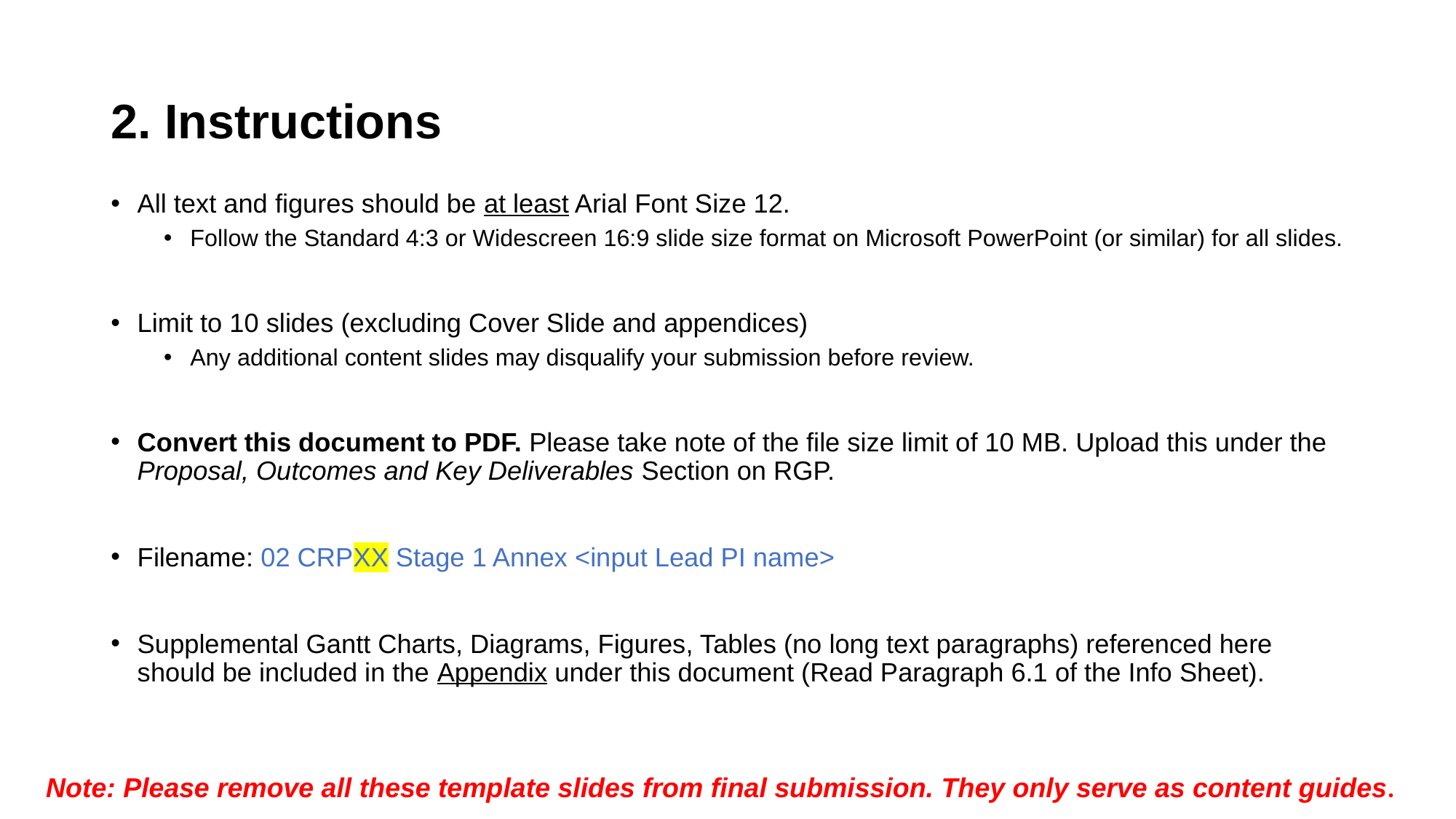

# 2. Instructions
All text and figures should be at least Arial Font Size 12.
Follow the Standard 4:3 or Widescreen 16:9 slide size format on Microsoft PowerPoint (or similar) for all slides.

Limit to 10 slides (excluding Cover Slide and appendices)
Any additional content slides may disqualify your submission before review.

Convert this document to PDF. Please take note of the file size limit of 10 MB. Upload this under the Proposal, Outcomes and Key Deliverables Section on RGP.

Filename: 02 CRPXX Stage 1 Annex <input Lead PI name>

Supplemental Gantt Charts, Diagrams, Figures, Tables (no long text paragraphs) referenced here should be included in the Appendix under this document (Read Paragraph 6.1 of the Info Sheet).
Note: Please remove all these template slides from final submission. They only serve as content guides.